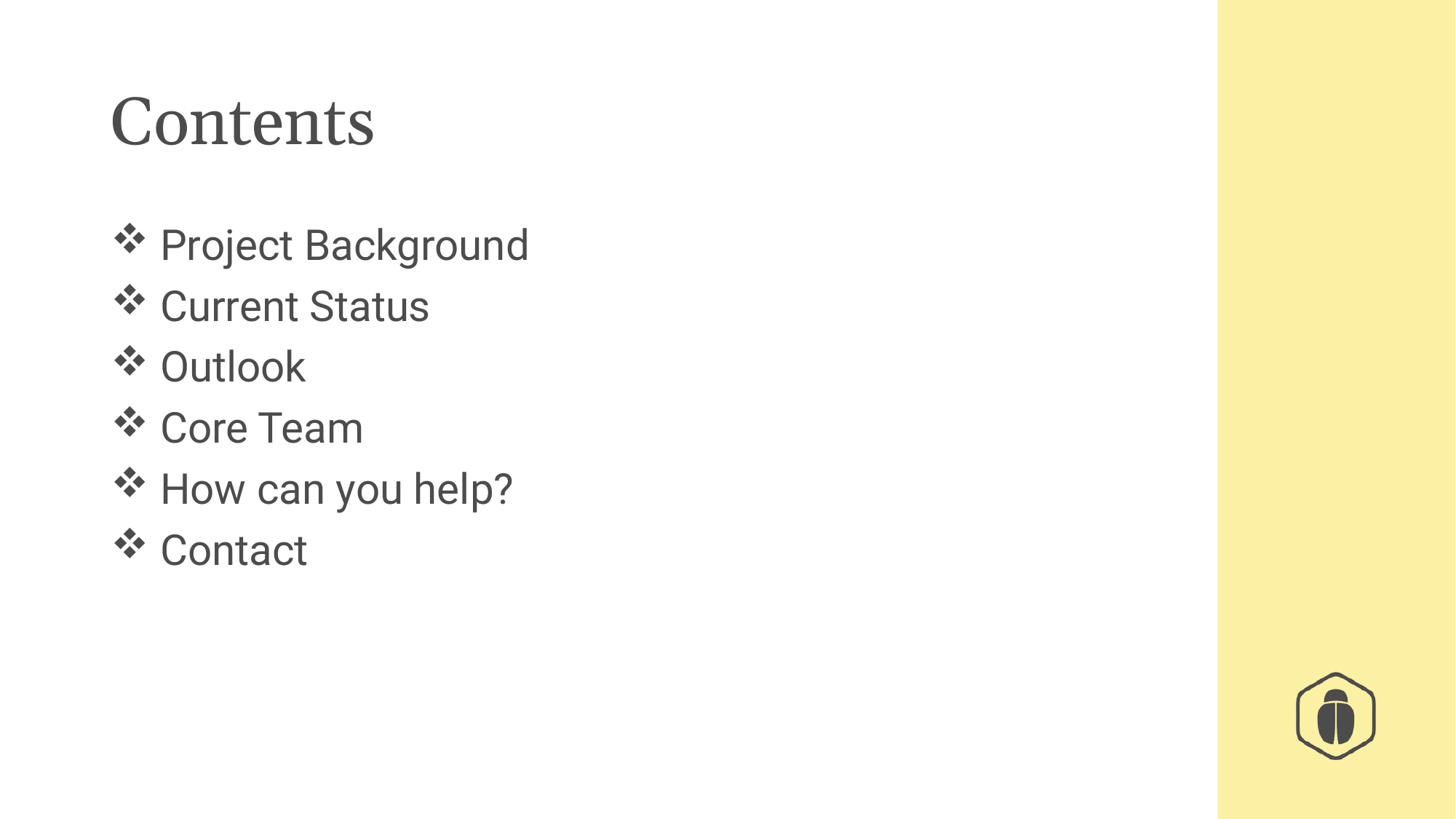

# Contents
 Project Background
 Current Status
 Outlook
 Core Team
 How can you help?
 Contact